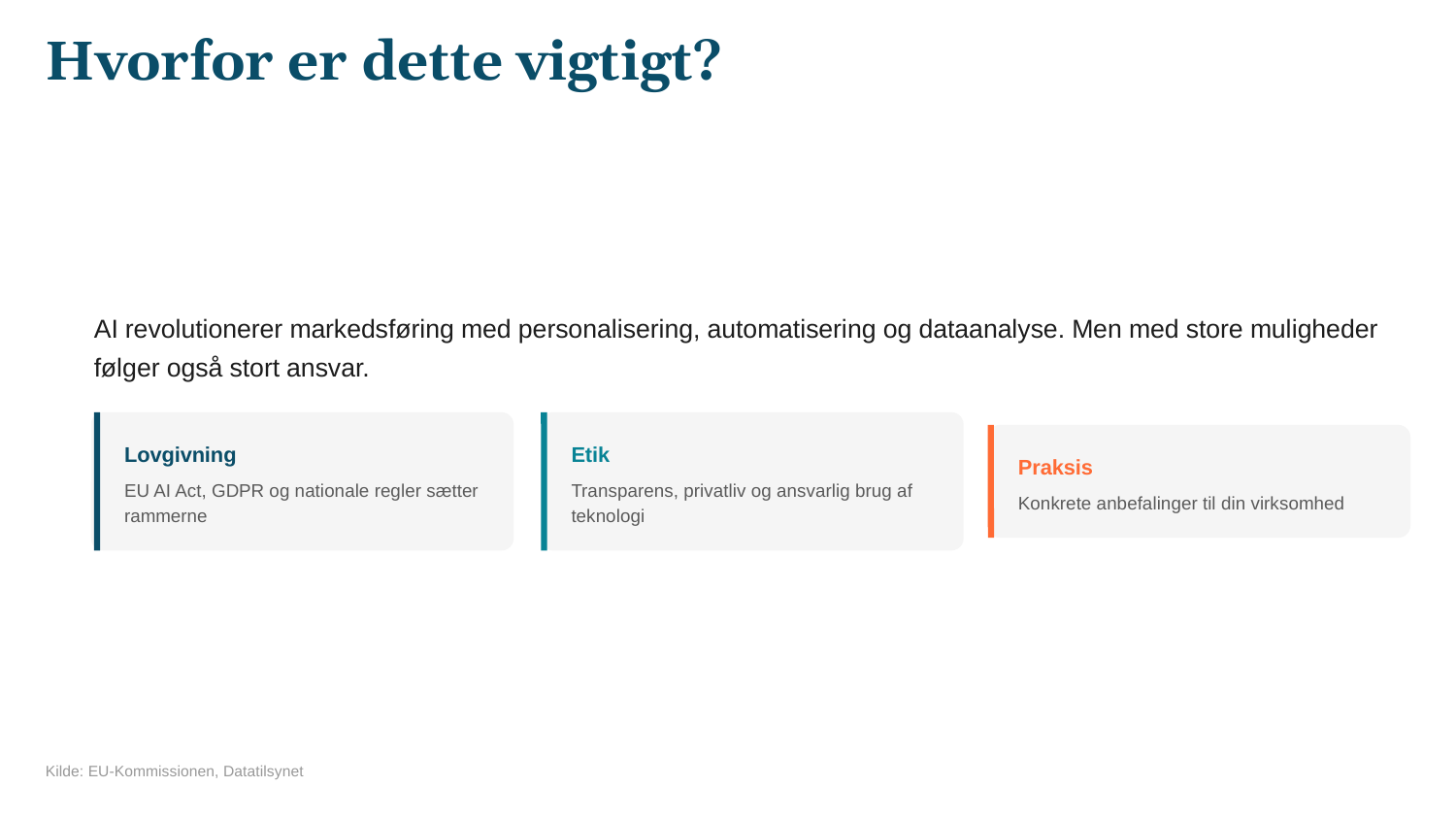

Hvorfor er dette vigtigt?
AI revolutionerer markedsføring med personalisering, automatisering og dataanalyse. Men med store muligheder følger også stort ansvar.

Lovgivning
Etik
Praksis
EU AI Act, GDPR og nationale regler sætter rammerne
Transparens, privatliv og ansvarlig brug af teknologi
Konkrete anbefalinger til din virksomhed
Kilde: EU-Kommissionen, Datatilsynet